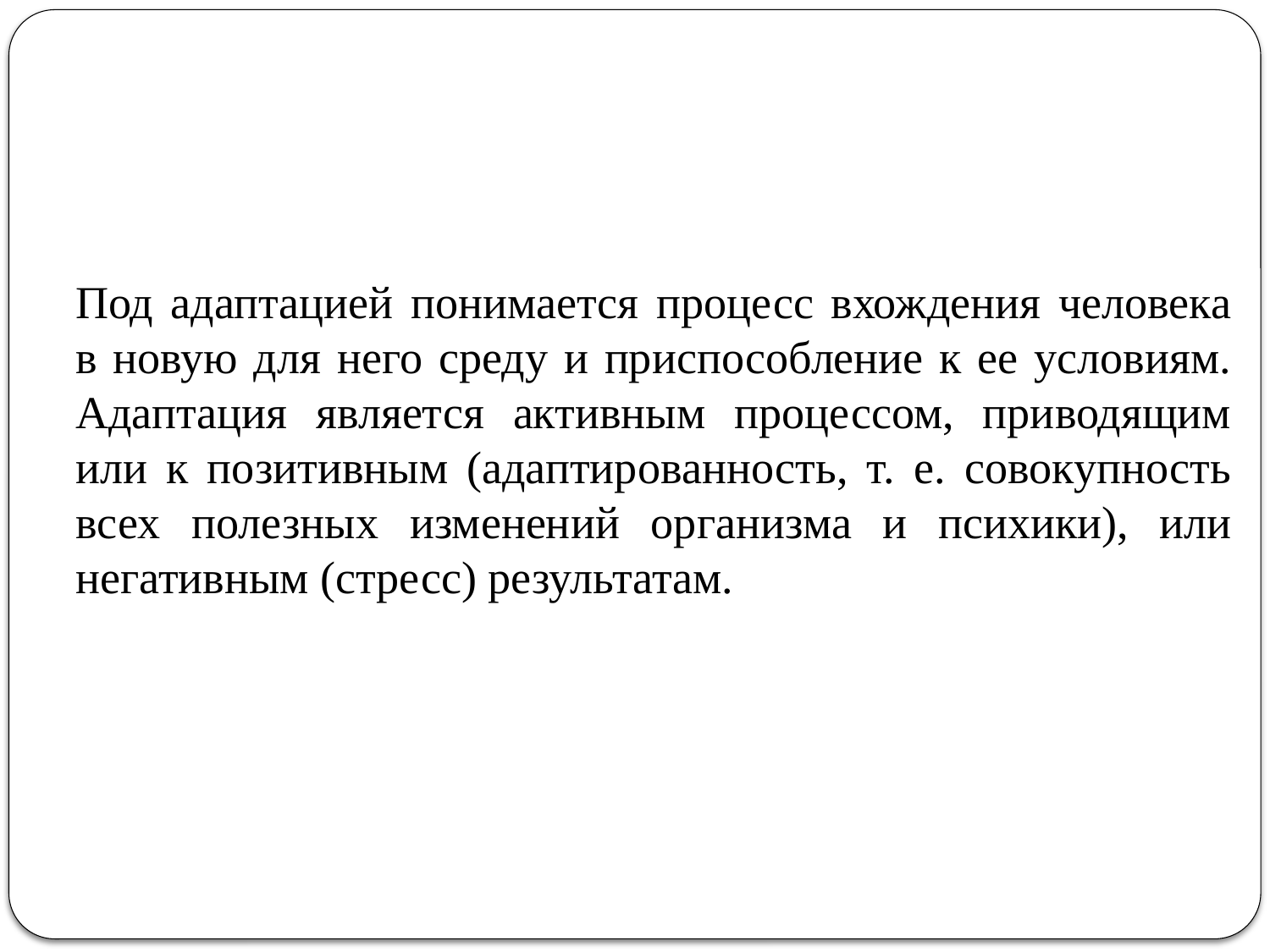

Под адаптацией понимается процесс вхождения человека в новую для него среду и приспособление к ее условиям. Адаптация является активным процессом, приводящим или к позитивным (адаптированность, т. е. совокупность всех полезных изменений организма и психики), или негативным (стресс) результатам.